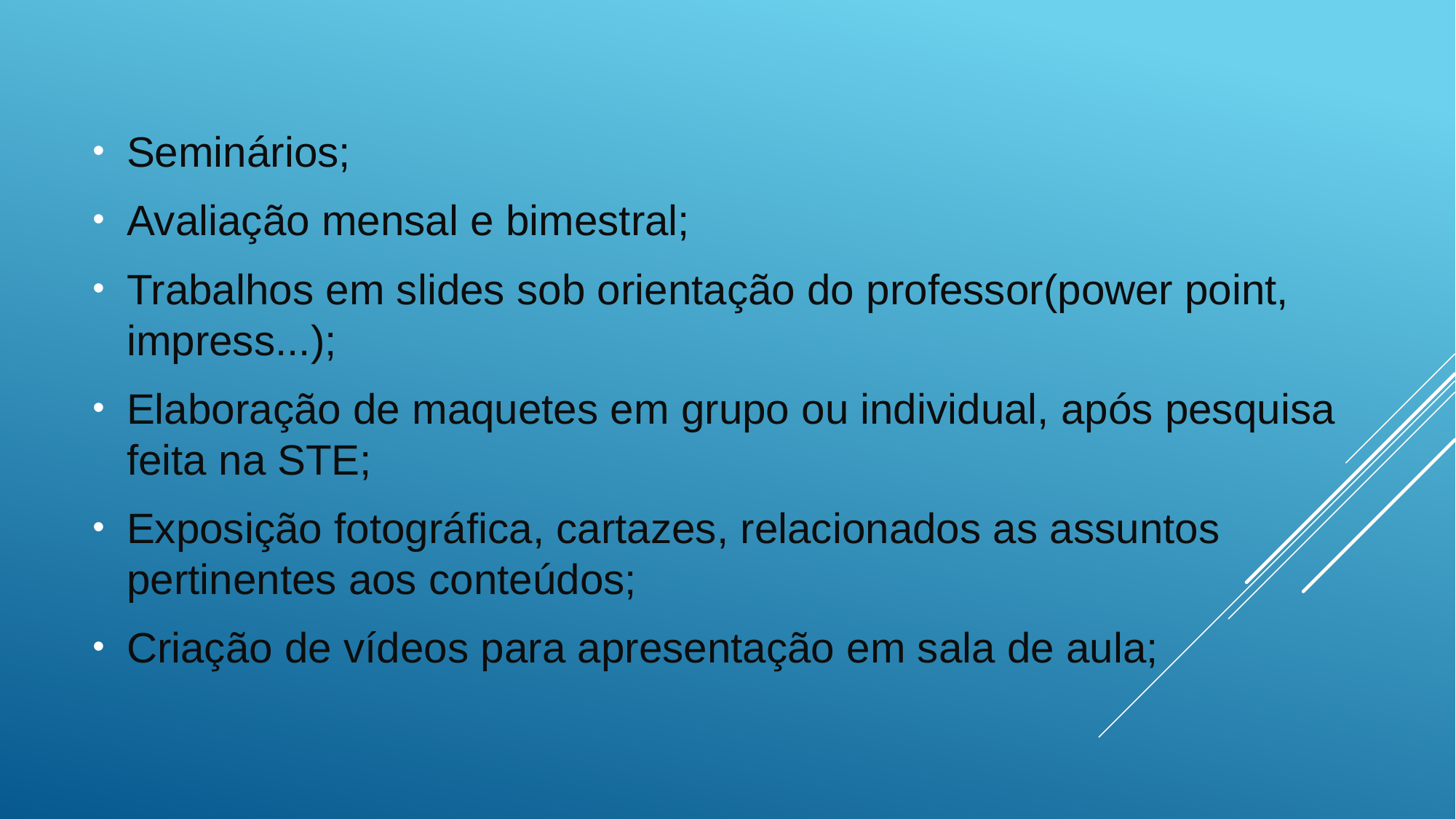

Seminários;
Avaliação mensal e bimestral;
Trabalhos em slides sob orientação do professor(power point, impress...);
Elaboração de maquetes em grupo ou individual, após pesquisa feita na STE;
Exposição fotográfica, cartazes, relacionados as assuntos pertinentes aos conteúdos;
Criação de vídeos para apresentação em sala de aula;